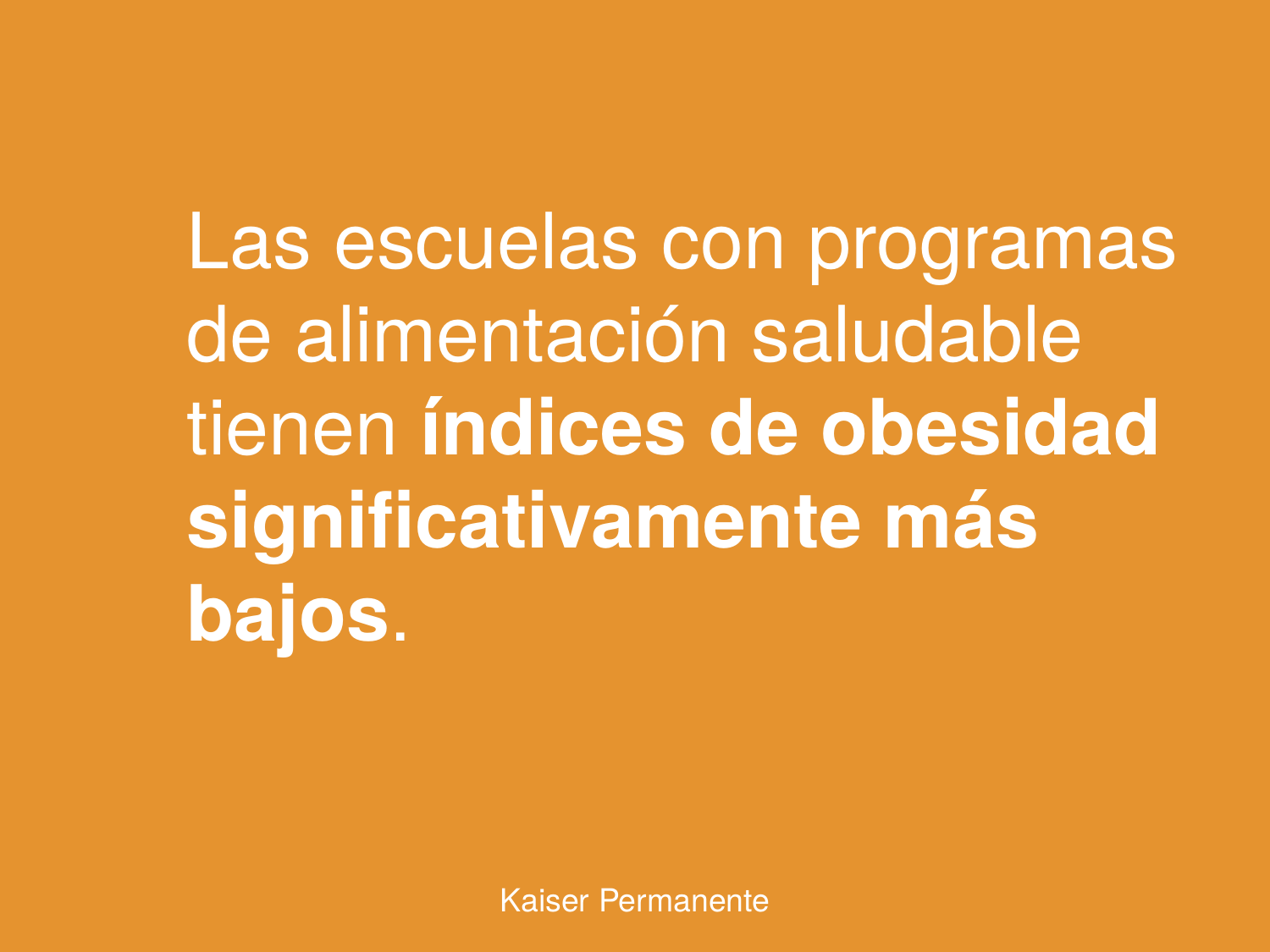

Las escuelas con programas de alimentación saludable tienen índices de obesidad significativamente más bajos.
Kaiser Permanente